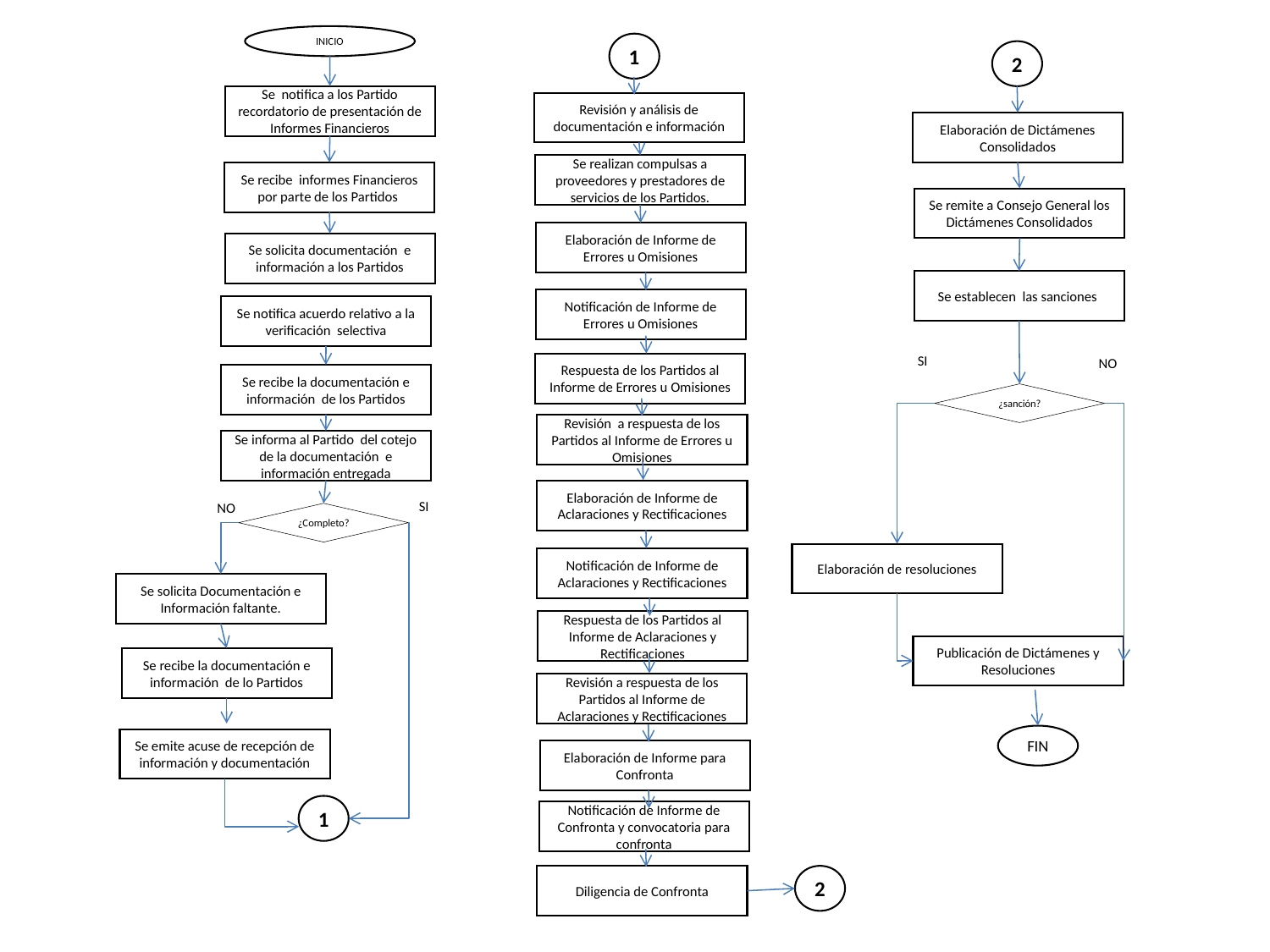

INICIO
1
2
Se  notifica a los Partido recordatorio de presentación de Informes Financieros
Revisión y análisis de documentación e información
Elaboración de Dictámenes Consolidados
Se realizan compulsas a proveedores y prestadores de servicios de los Partidos.
Se recibe  informes Financieros por parte de los Partidos
Se remite a Consejo General los Dictámenes Consolidados
Elaboración de Informe de Errores u Omisiones
Se solicita documentación  e información a los Partidos
Se establecen  las sanciones
Notificación de Informe de Errores u Omisiones
Se notifica acuerdo relativo a la verificación  selectiva
SI
NO
Respuesta de los Partidos al Informe de Errores u Omisiones
Se recibe la documentación e información  de los Partidos
¿sanción?
Revisión  a respuesta de los Partidos al Informe de Errores u Omisiones
Se informa al Partido  del cotejo de la documentación  e información entregada
Elaboración de Informe de Aclaraciones y Rectificaciones
SI
NO
¿Completo?
Elaboración de resoluciones
Notificación de Informe de Aclaraciones y Rectificaciones
Se solicita Documentación e Información faltante.
Respuesta de los Partidos al Informe de Aclaraciones y Rectificaciones
Publicación de Dictámenes y Resoluciones
Se recibe la documentación e información  de lo Partidos
Revisión a respuesta de los Partidos al Informe de Aclaraciones y Rectificaciones
FIN
Se emite acuse de recepción de información y documentación
Elaboración de Informe para Confronta
1
Notificación de Informe de Confronta y convocatoria para confronta
Diligencia de Confronta
2